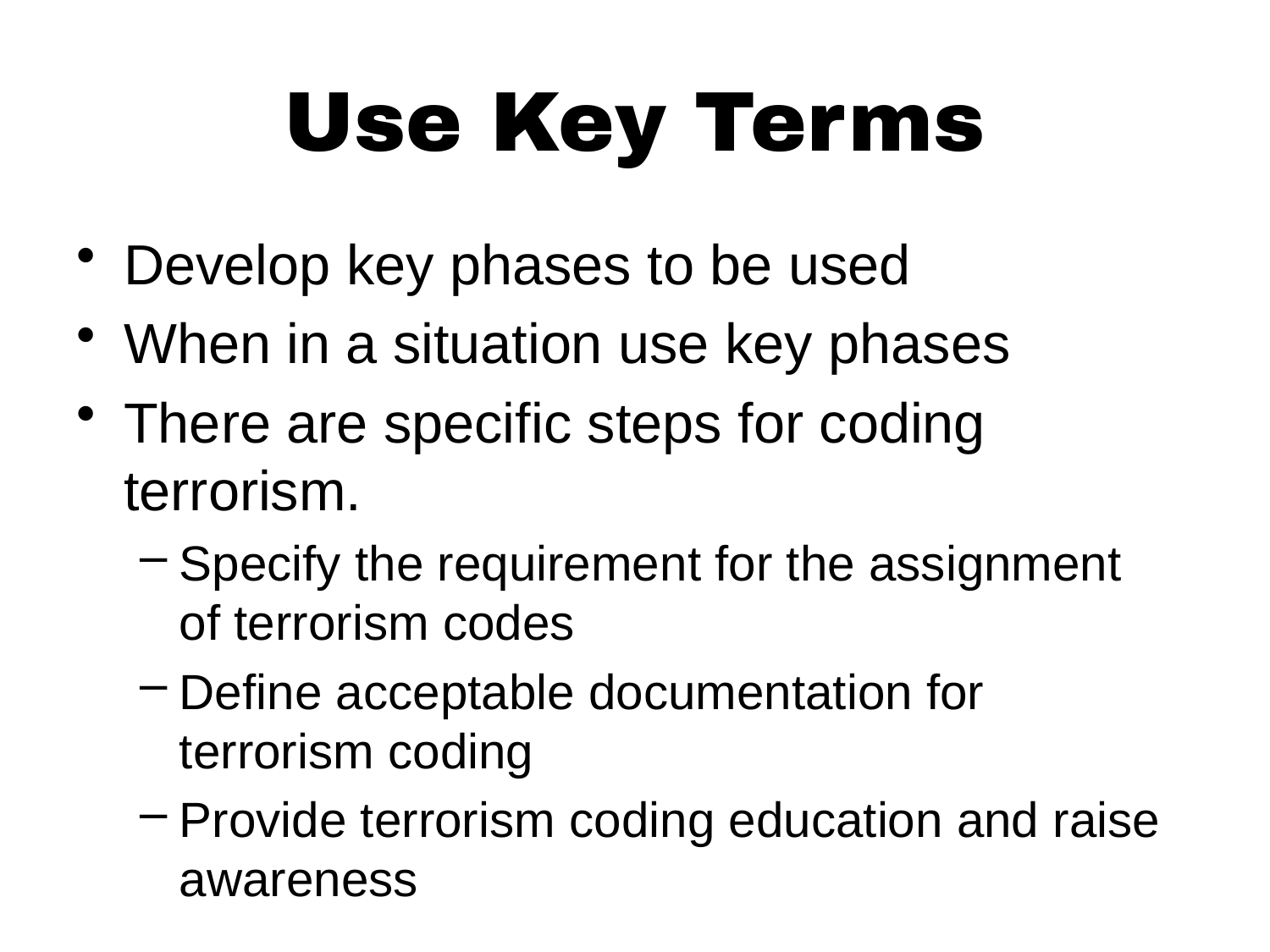

# Use Key Terms
Develop key phases to be used
When in a situation use key phases
There are specific steps for coding terrorism.
Specify the requirement for the assignment of terrorism codes
Define acceptable documentation for terrorism coding
Provide terrorism coding education and raise awareness